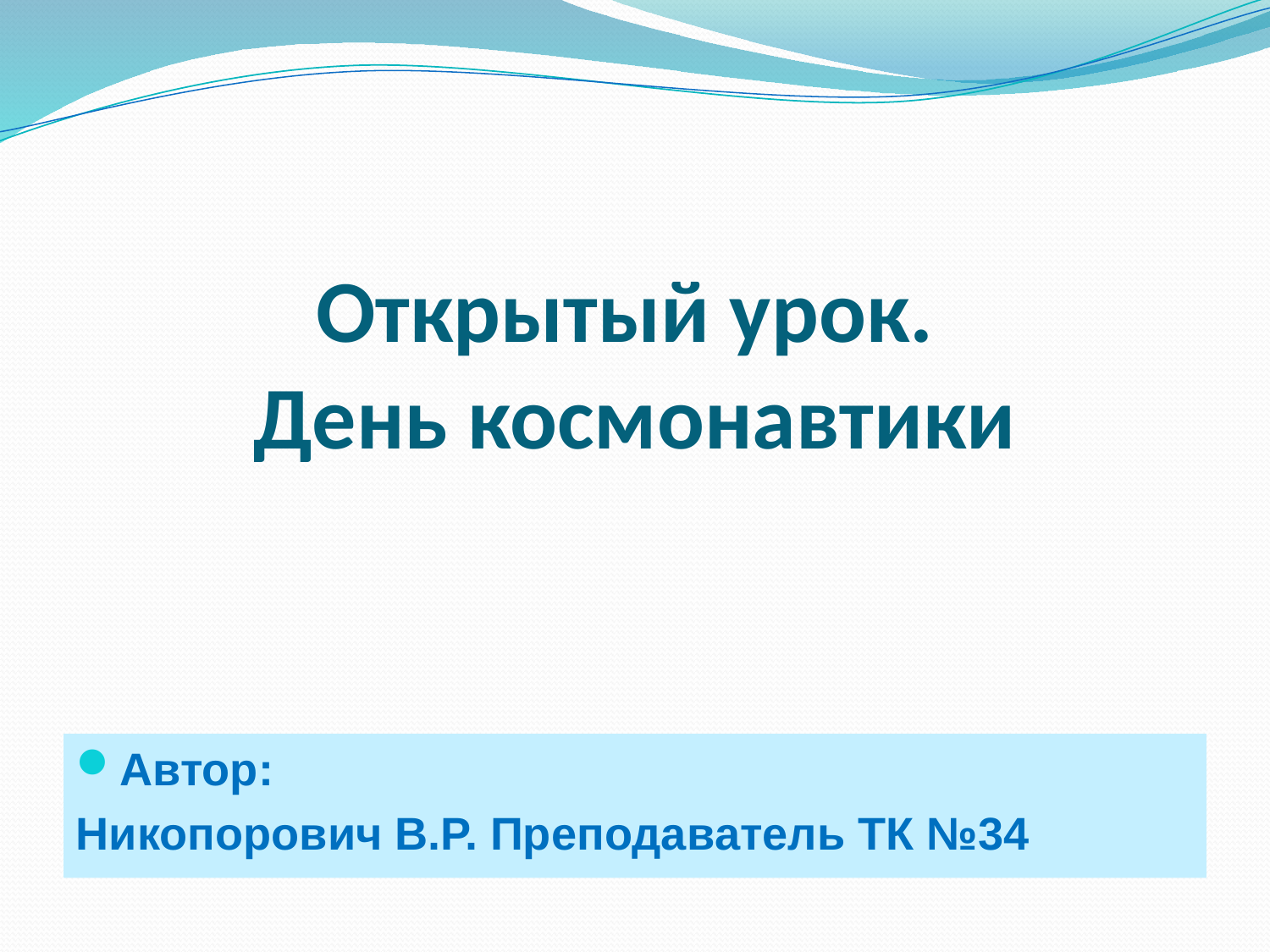

# Открытый урок. День космонавтики
Автор:
Никопорович В.Р. Преподаватель ТК №34